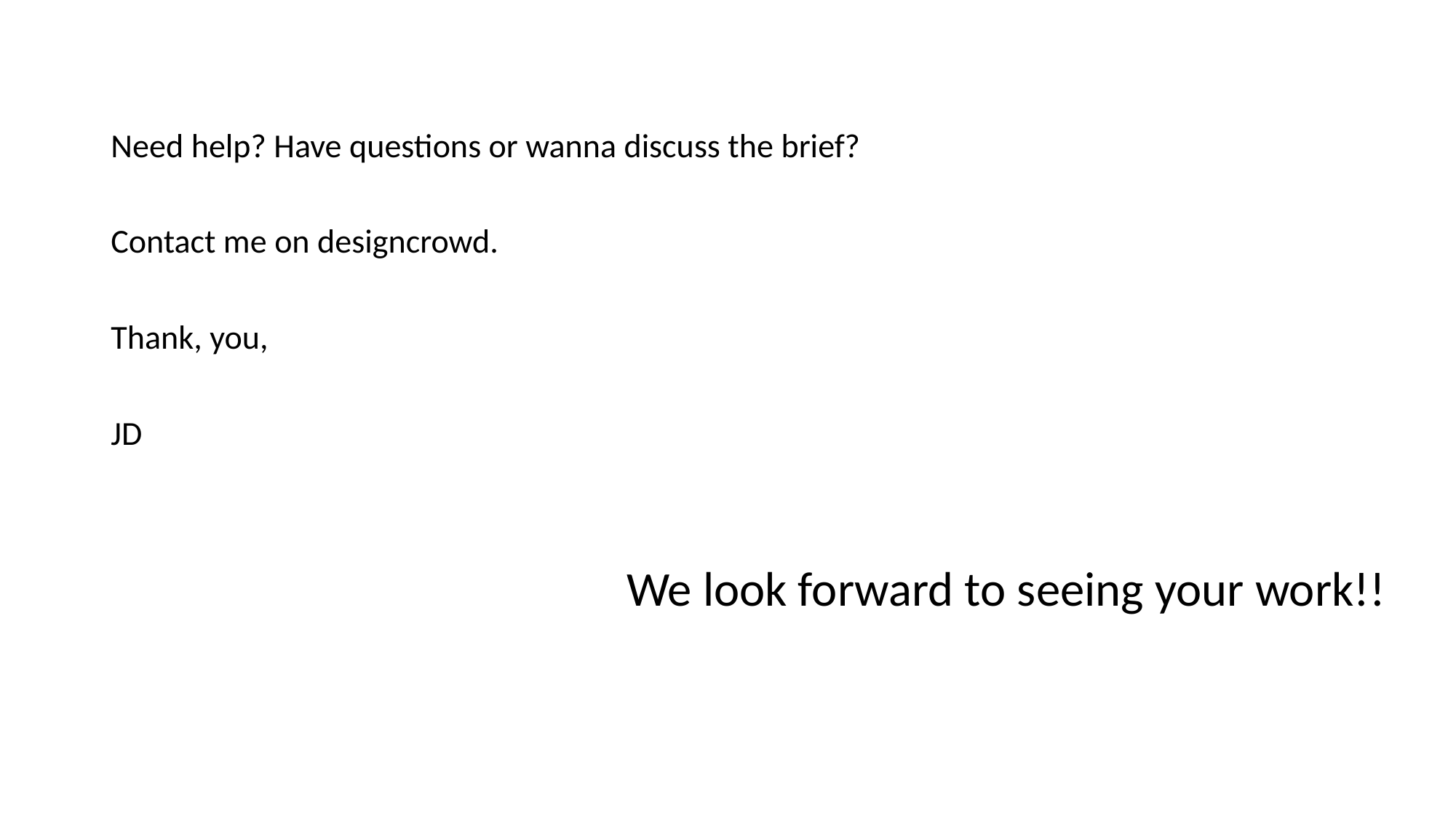

Need help? Have questions or wanna discuss the brief?

Contact me on designcrowd.

Thank, you,

JD
# We look forward to seeing your work!!